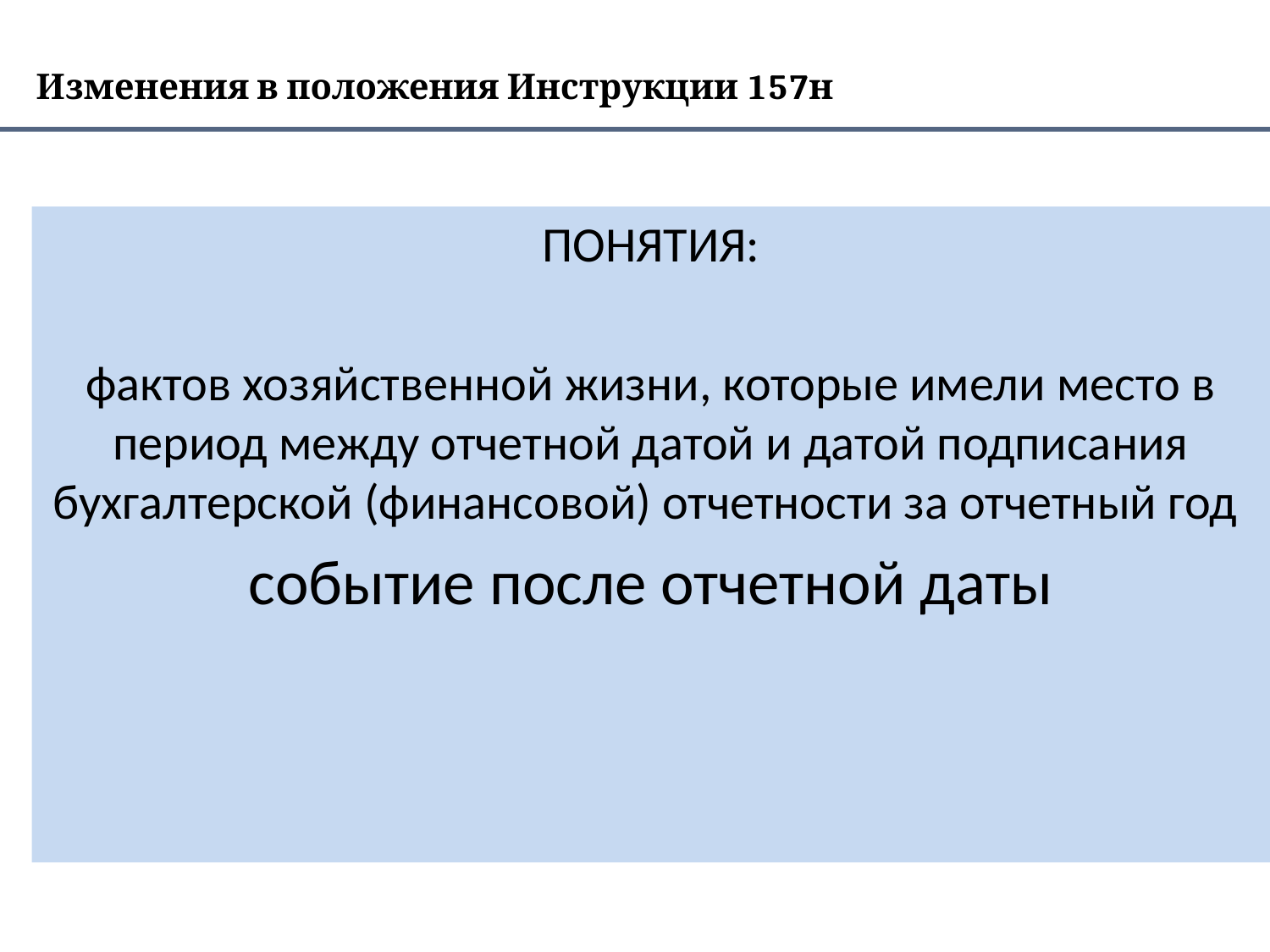

Изменения в положения Инструкции 157н

#
ПОНЯТИЯ:

фактов хозяйственной жизни, которые имели место в период между отчетной датой и датой подписания бухгалтерской (финансовой) отчетности за отчетный год
событие после отчетной даты